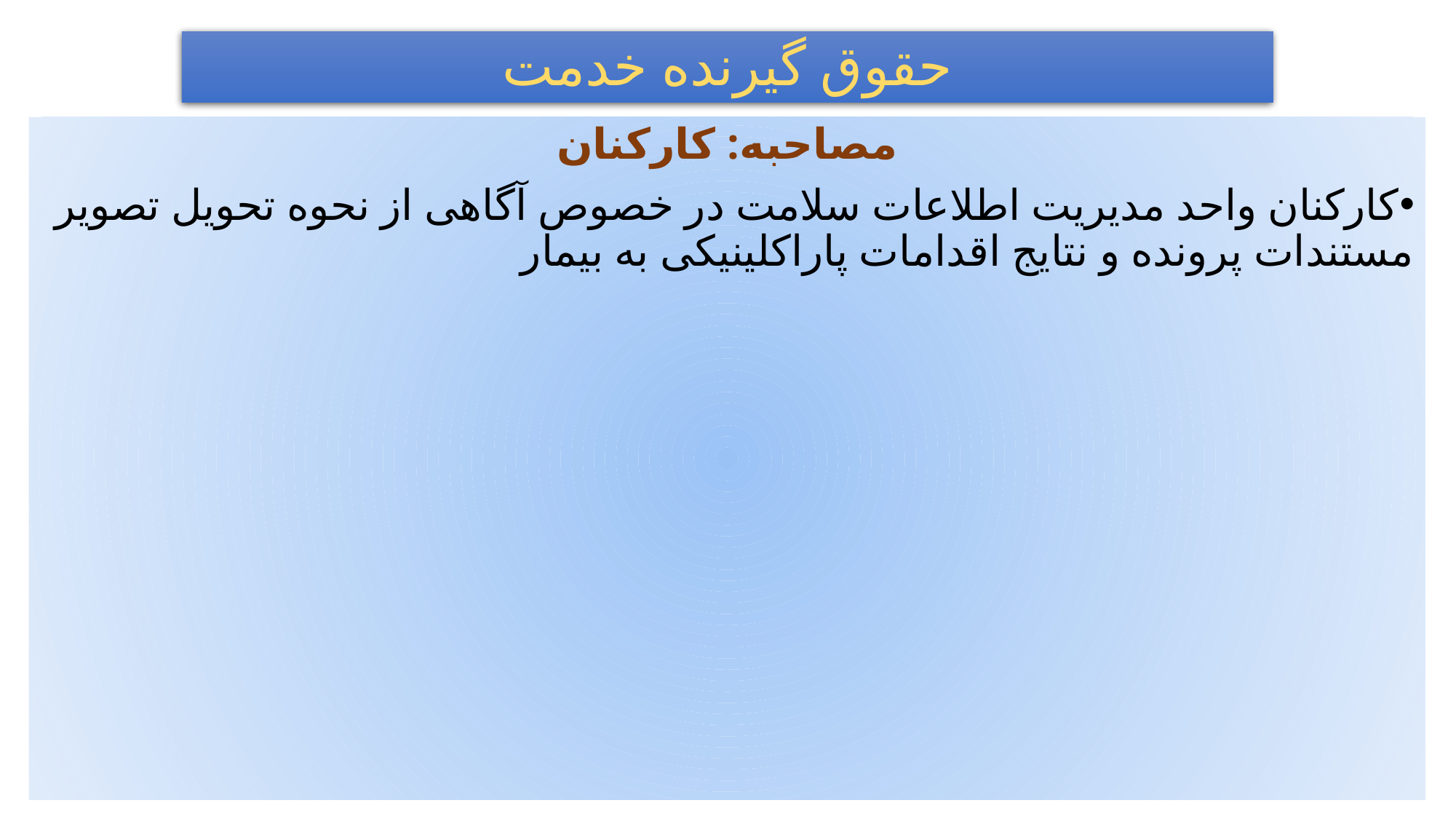

# حقوق گيرنده خدمت
مصاحبه: کارکنان
کارکنان واحد مدیریت اطلاعات سلامت در خصوص آگاهی از نحوه تحویل تصویر مستندات پرونده و نتایج اقدامات پاراکلینیکی به بیمار